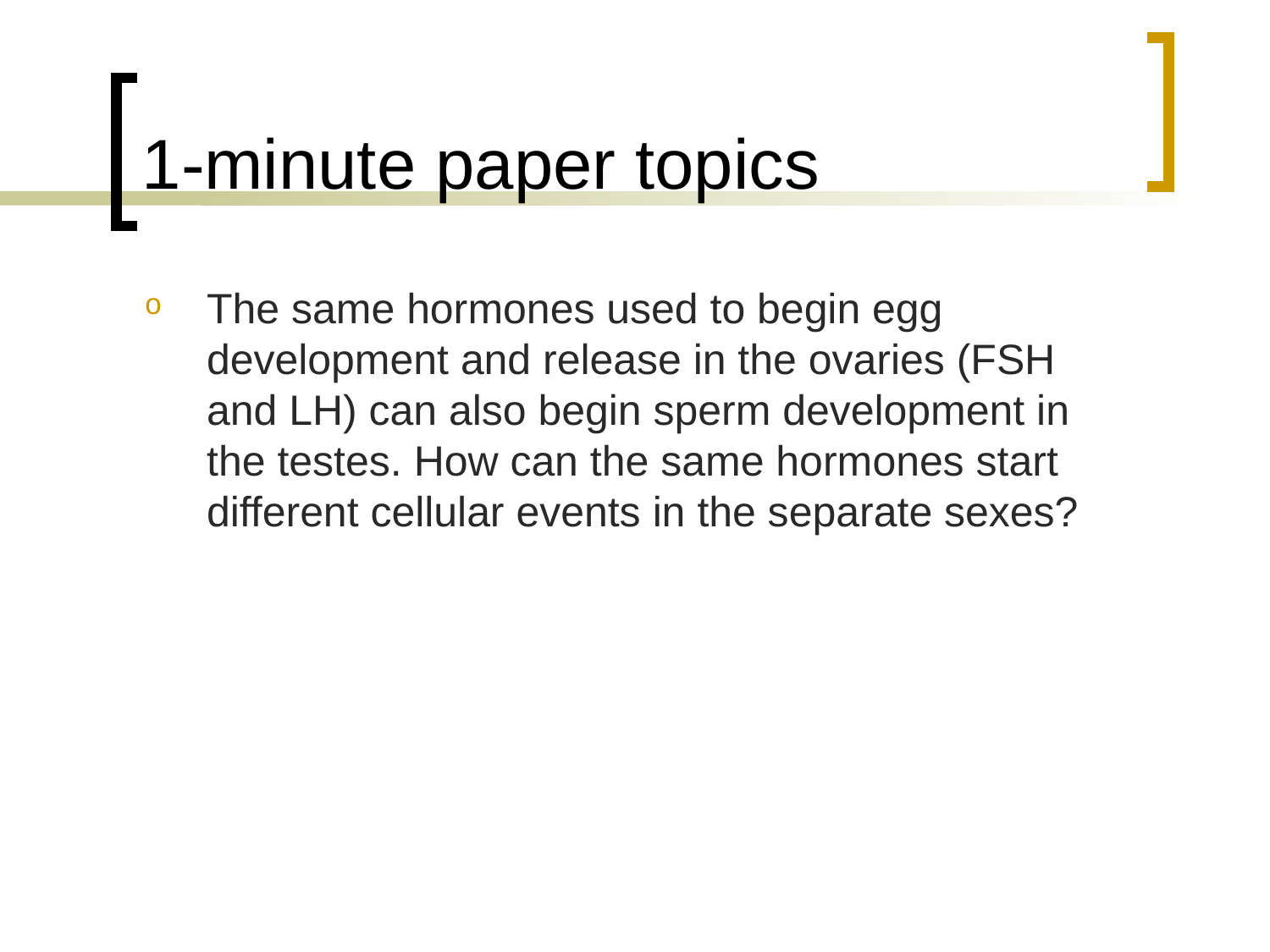

# 1-minute paper topics
The same hormones used to begin egg development and release in the ovaries (FSH and LH) can also begin sperm development in the testes. How can the same hormones start  different cellular events in the separate sexes?